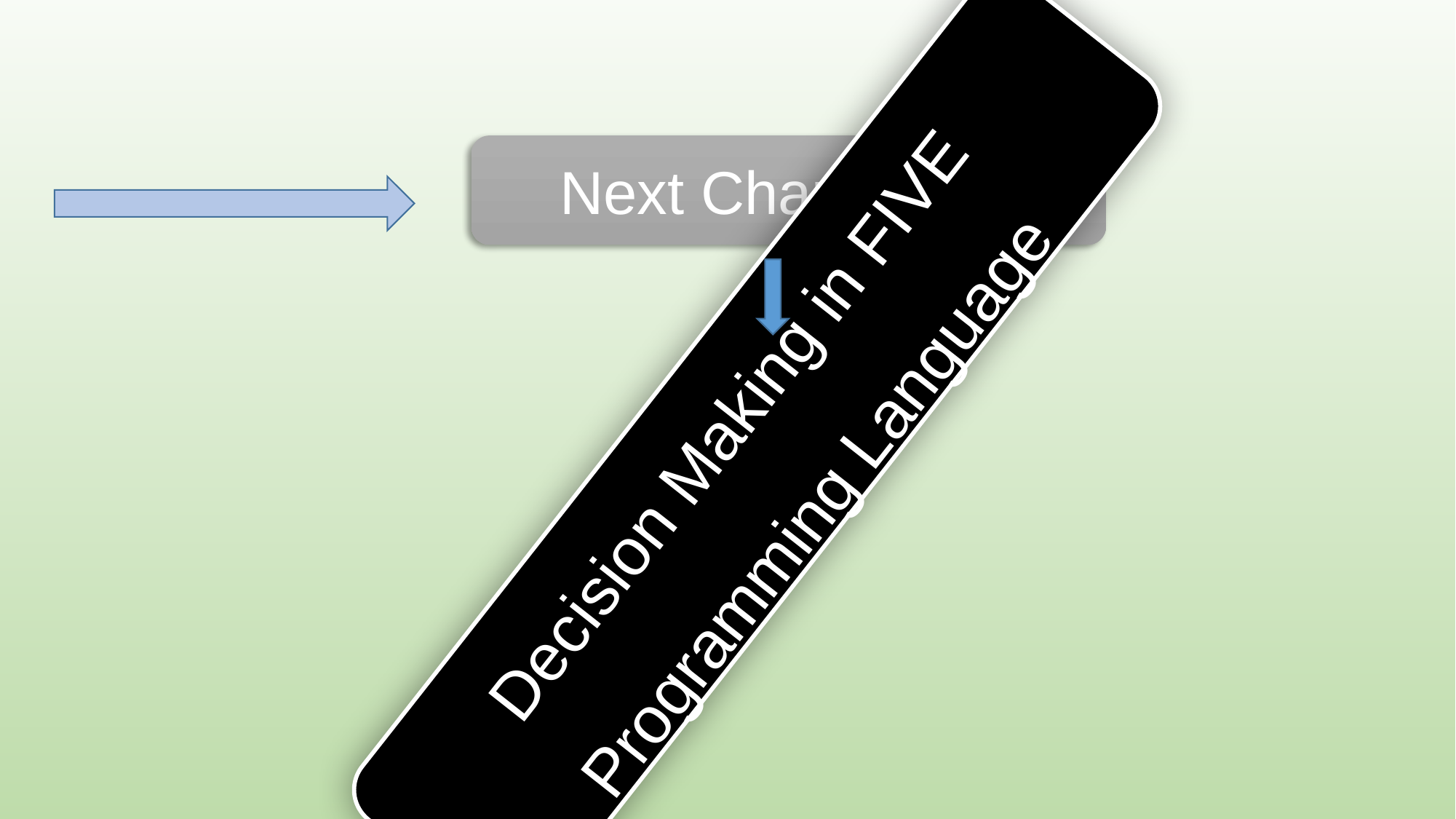

Next Chapter 06

Decision Making in FIVE
Programming Language